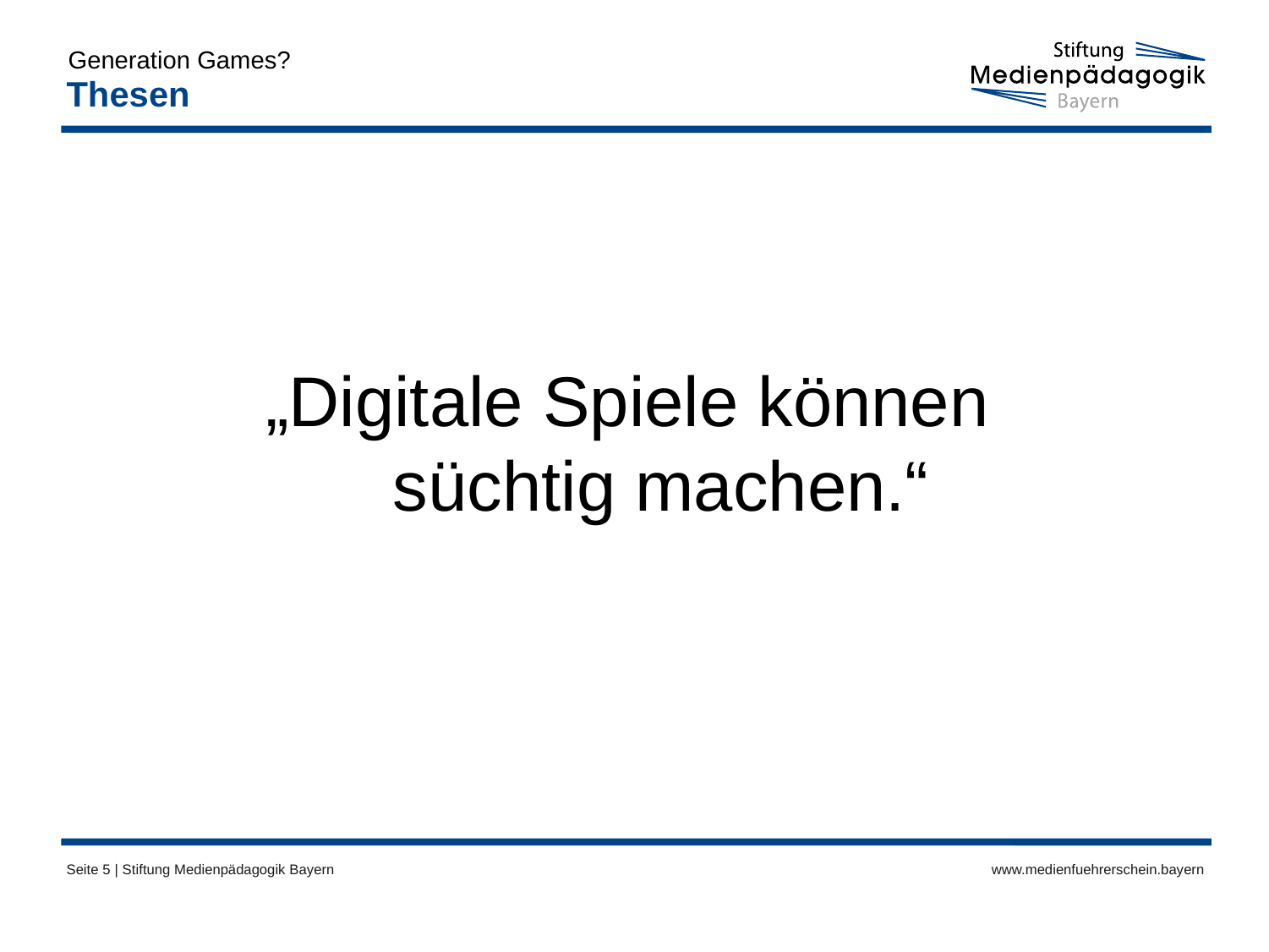

Generation Games?
# Thesen
„Digitale Spiele können
süchtig machen.“